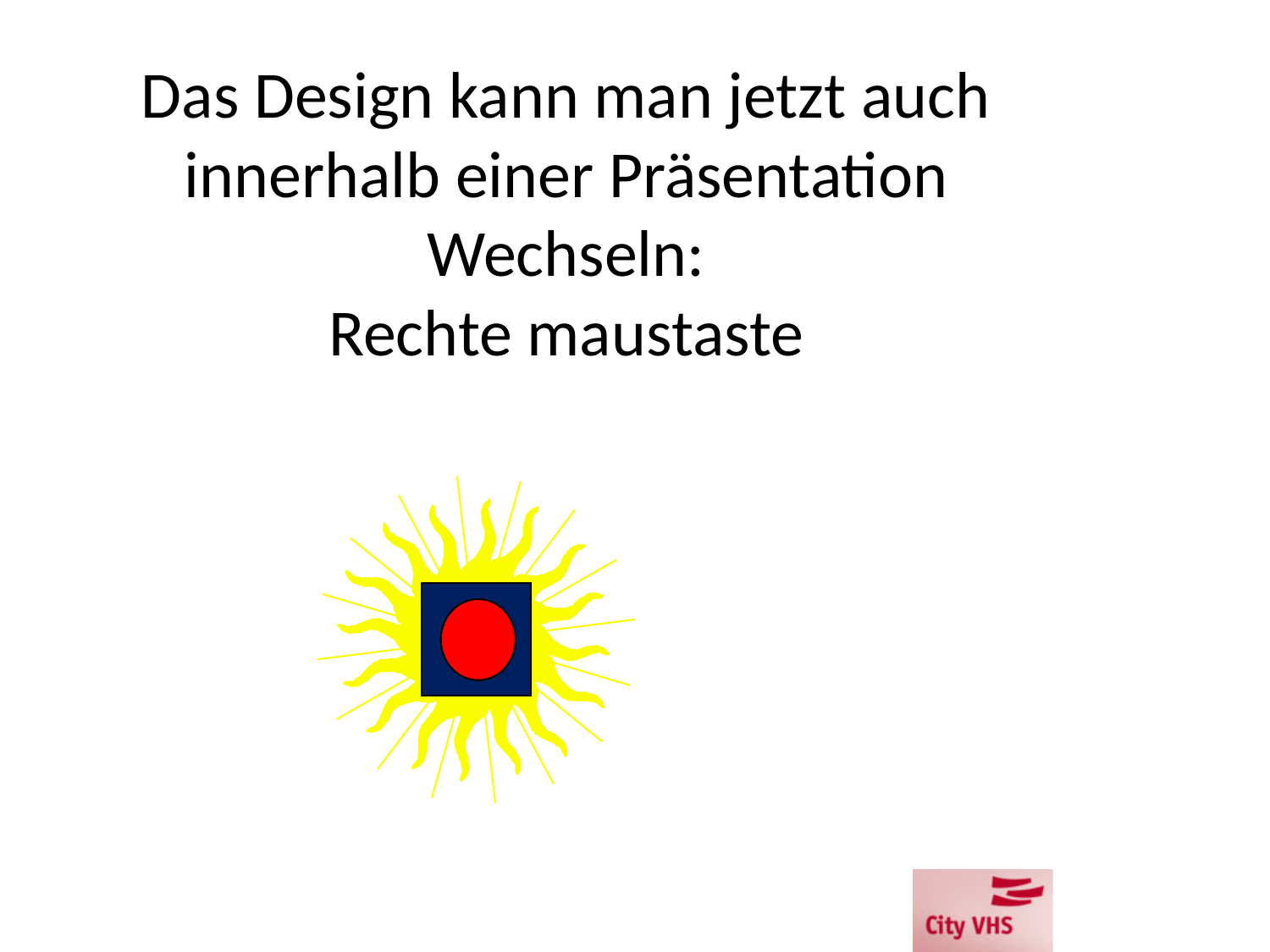

# Das Design kann man jetzt auch innerhalb einer Präsentation Wechseln: Rechte maustaste